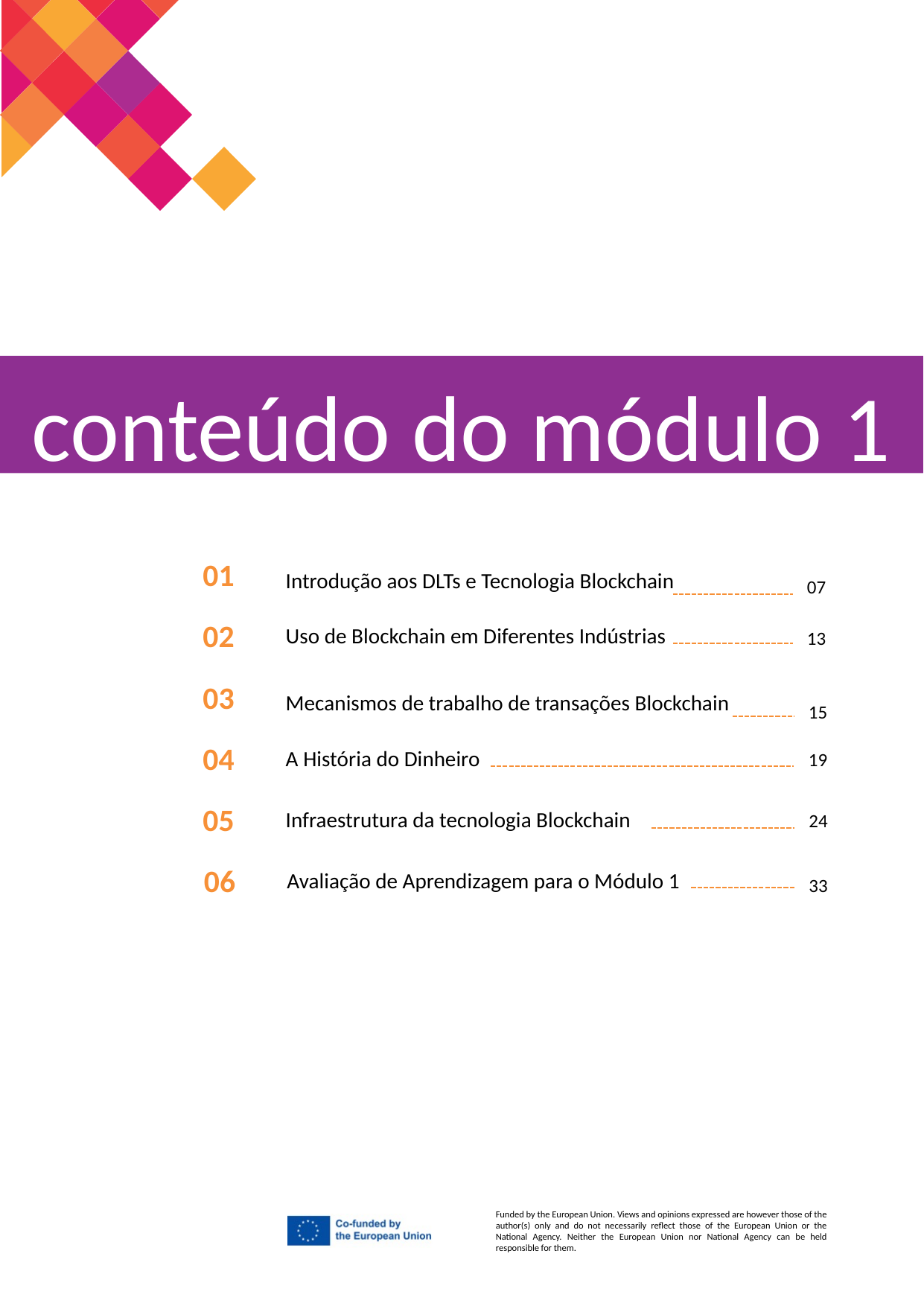

conteúdo do módulo 1
01
Introdução aos DLTs e Tecnologia Blockchain
07
Uso de Blockchain em Diferentes Indústrias
02
13
03
Mecanismos de trabalho de transações Blockchain
15
04
A História do Dinheiro
19
05
Infraestrutura da tecnologia Blockchain
24
06
Avaliação de Aprendizagem para o Módulo 1
33